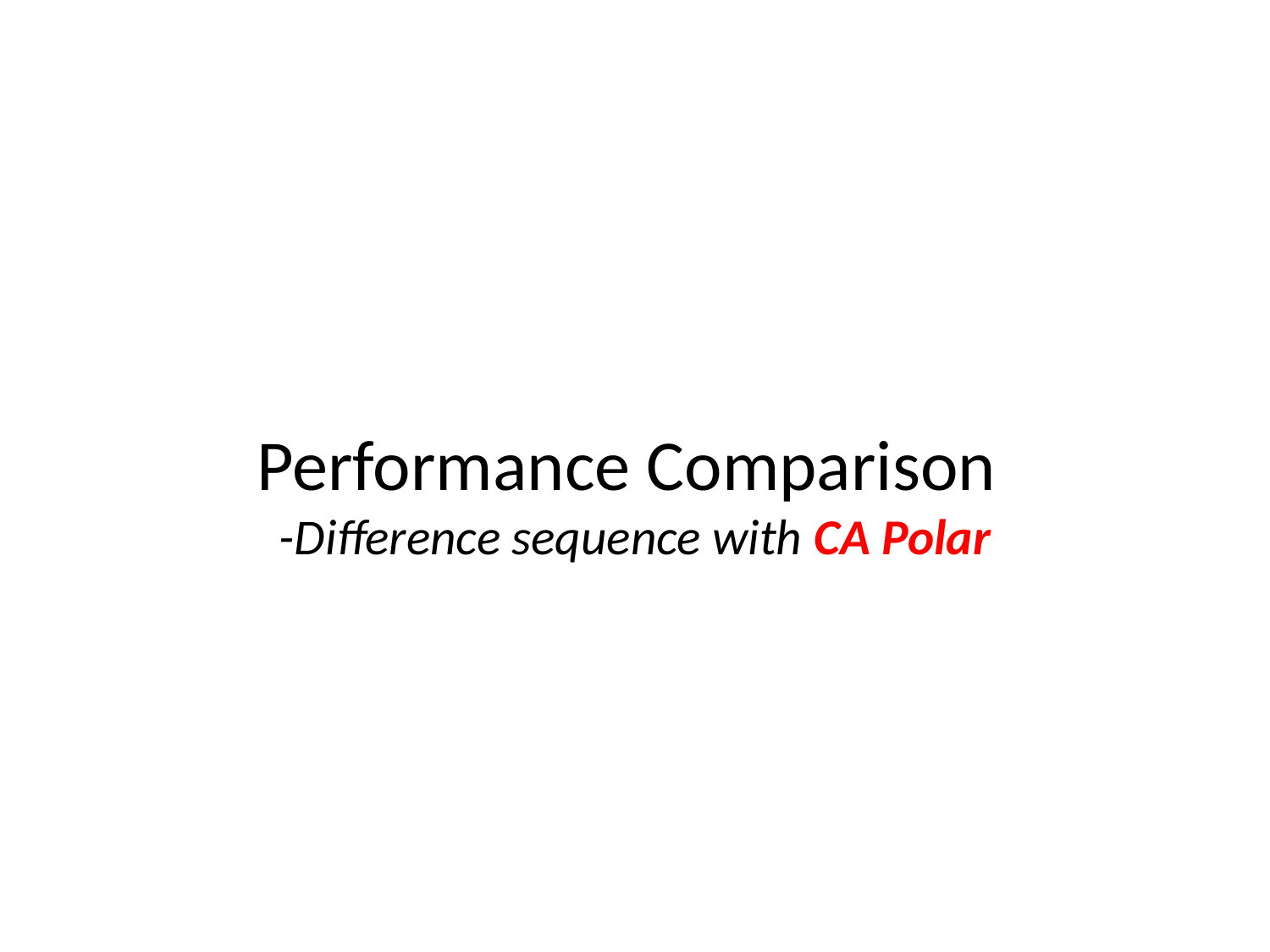

# Performance Comparison -Difference sequence with CA Polar